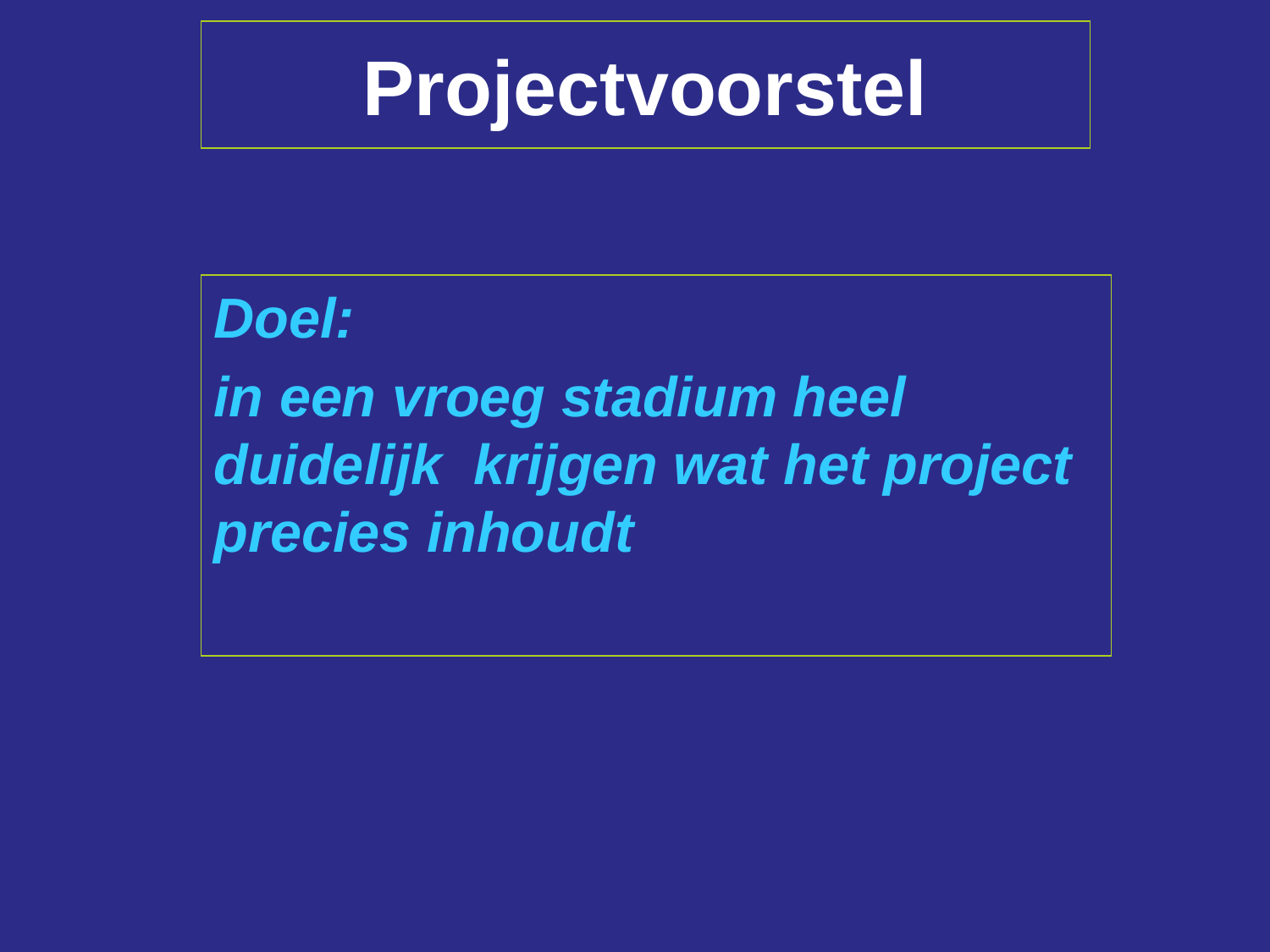

# Projectvoorstel
Doel:
in een vroeg stadium heel duidelijk  krijgen wat het project precies inhoudt